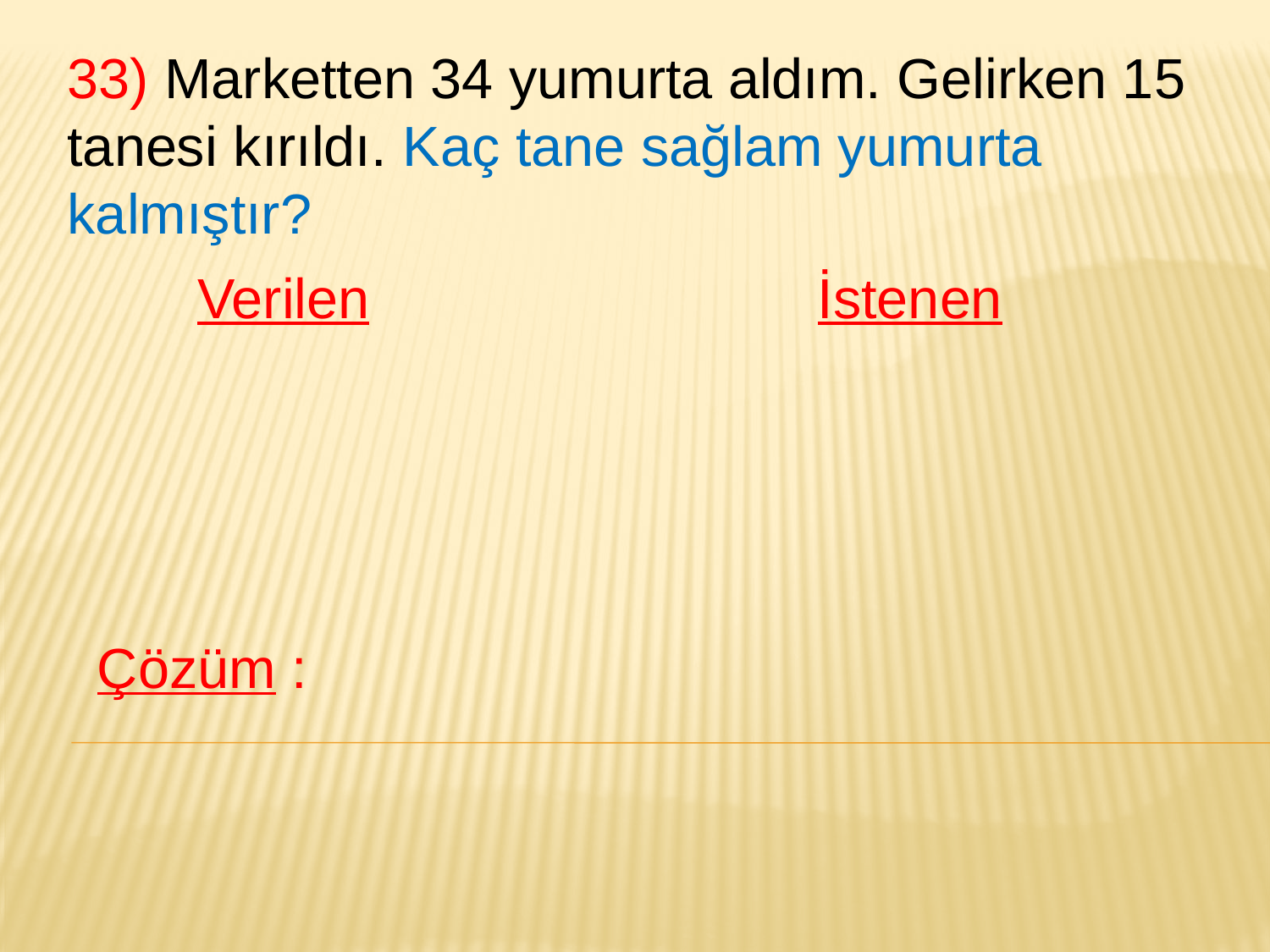

33) Marketten 34 yumurta aldım. Gelirken 15 tanesi kırıldı. Kaç tane sağlam yumurta kalmıştır?

Verilen
İstenen
Çözüm :